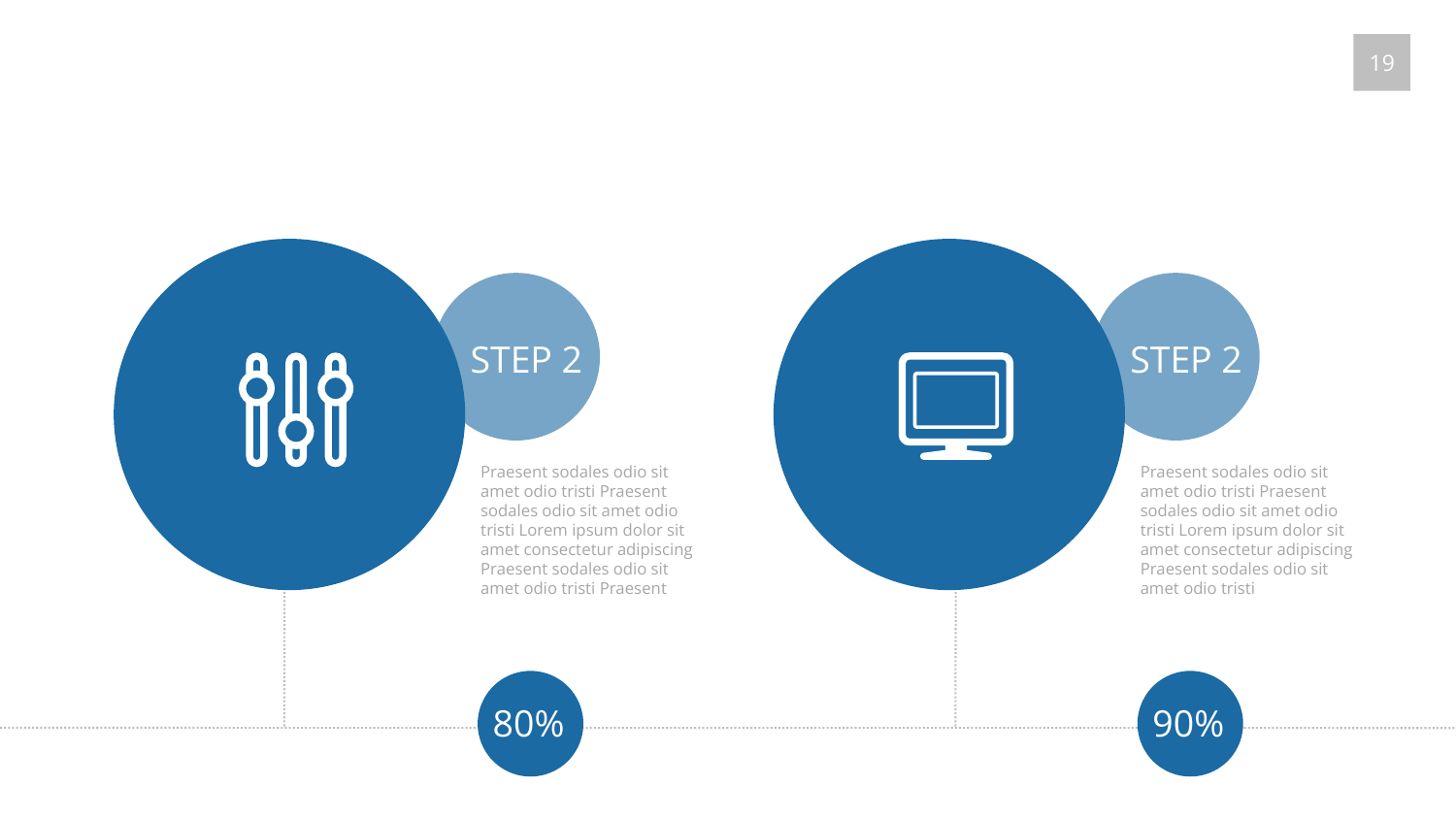

19

STEP 2

Praesent sodales odio sit amet odio tristi Praesent sodales odio sit amet odio tristi Lorem ipsum dolor sit amet consectetur adipiscing Praesent sodales odio sit amet odio tristi Praesent

STEP 2

Praesent sodales odio sit amet odio tristi Praesent sodales odio sit amet odio tristi Lorem ipsum dolor sit amet consectetur adipiscing Praesent sodales odio sit amet odio tristi

80%

90%